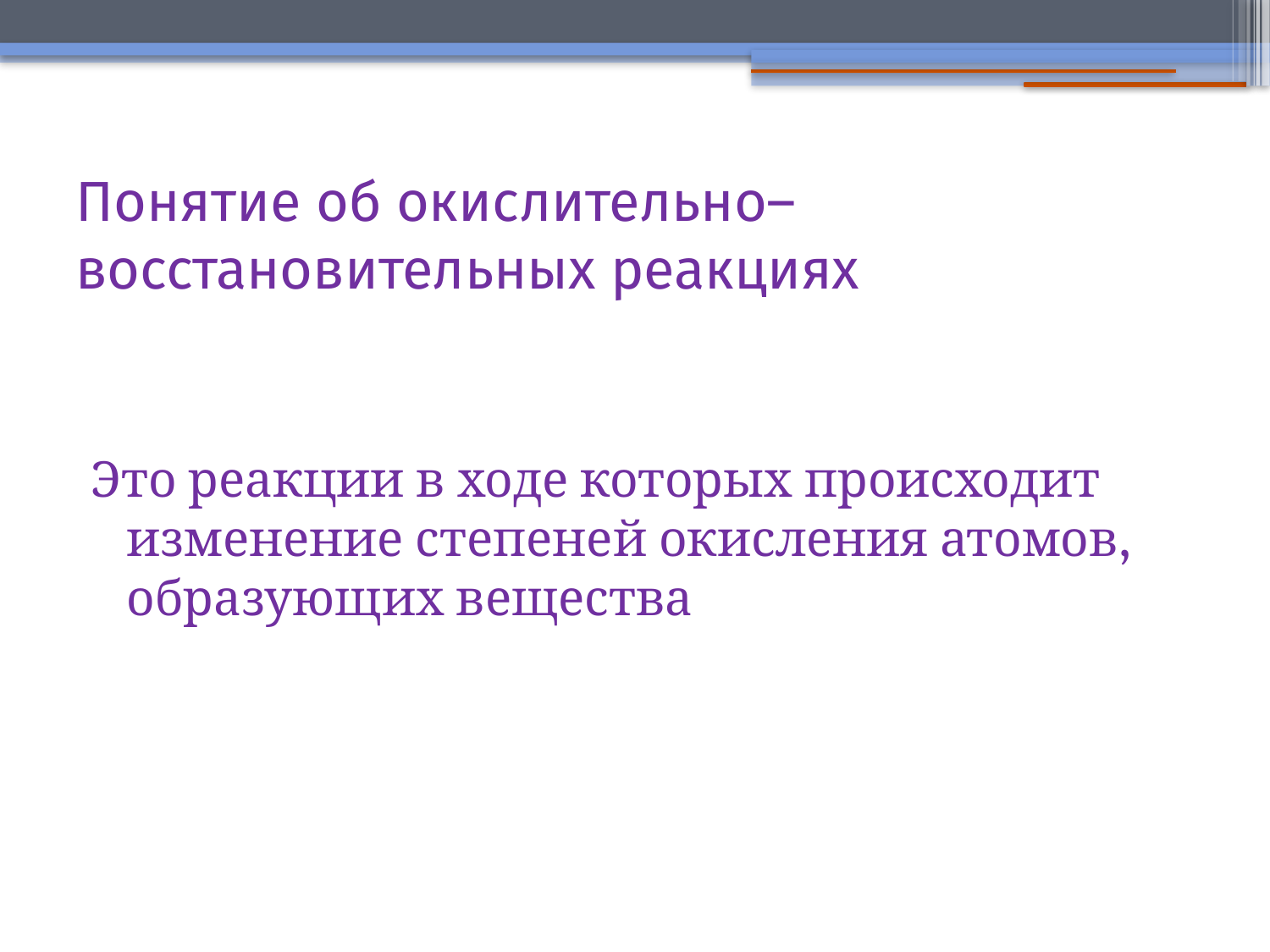

Понятие об окислительно–восстановительных реакциях

Это реакции в ходе которых происходит изменение степеней окисления атомов, образующих вещества